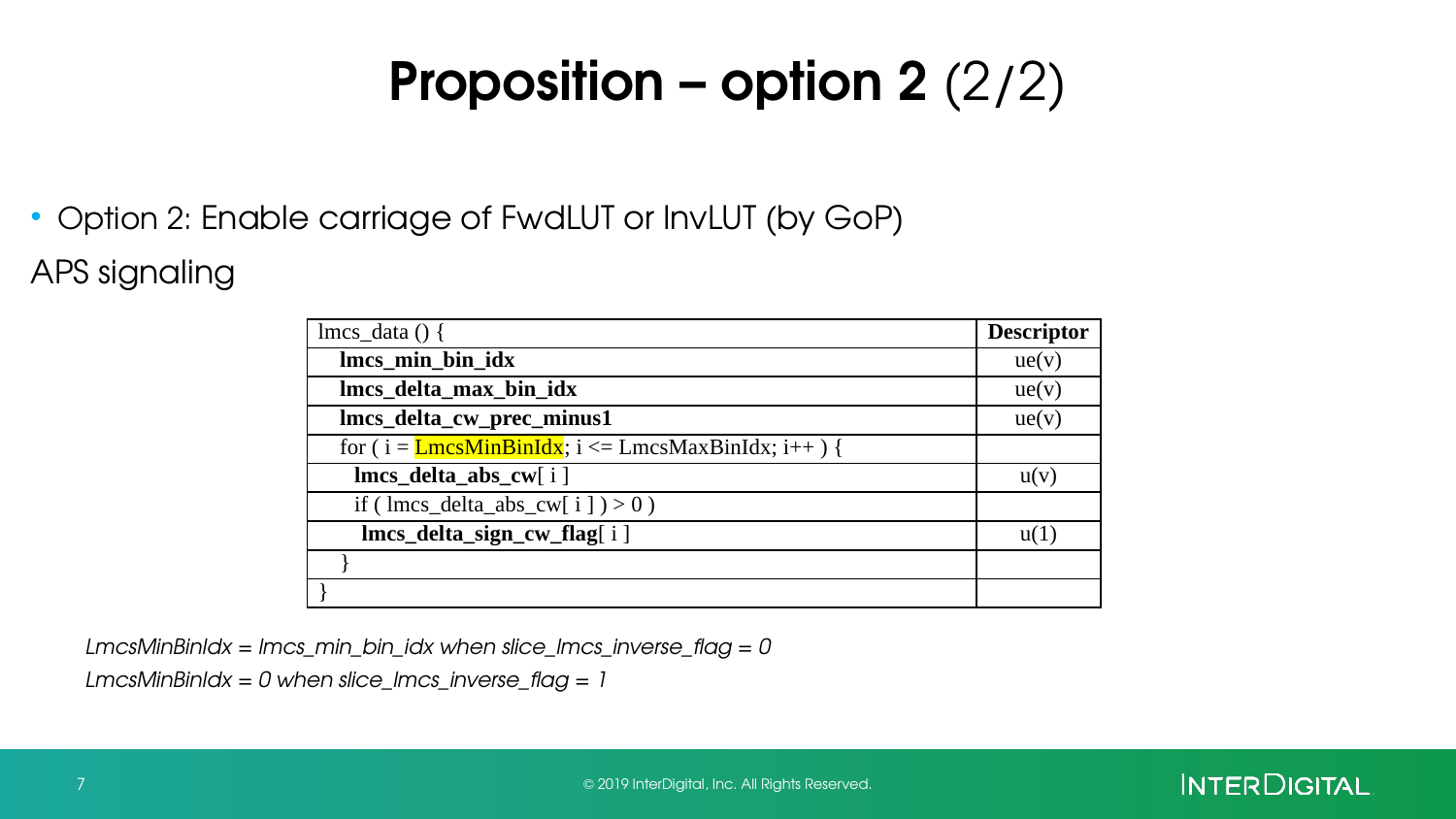

# Proposition – option 2 (2/2)
Option 2: Enable carriage of FwdLUT or InvLUT (by GoP)
APS signaling

LmcsMinBinIdx = lmcs_min_bin_idx when slice_lmcs_inverse_flag = 0
LmcsMinBinIdx = 0 when slice_lmcs_inverse_flag = 1

| lmcs\_data () { | Descriptor |
| --- | --- |
| lmcs\_min\_bin\_idx | ue(v) |
| lmcs\_delta\_max\_bin\_idx | ue(v) |
| lmcs\_delta\_cw\_prec\_minus1 | ue(v) |
| for ( i = LmcsMinBinIdx; i <= LmcsMaxBinIdx; i++ ) { |  |
| lmcs\_delta\_abs\_cw[ i ] | u(v) |
| if ( lmcs\_delta\_abs\_cw[ i ] ) > 0 ) |  |
| lmcs\_delta\_sign\_cw\_flag[ i ] | u(1) |
| } |  |
| } |  |
7
© 2019 InterDigital, Inc. All Rights Reserved.